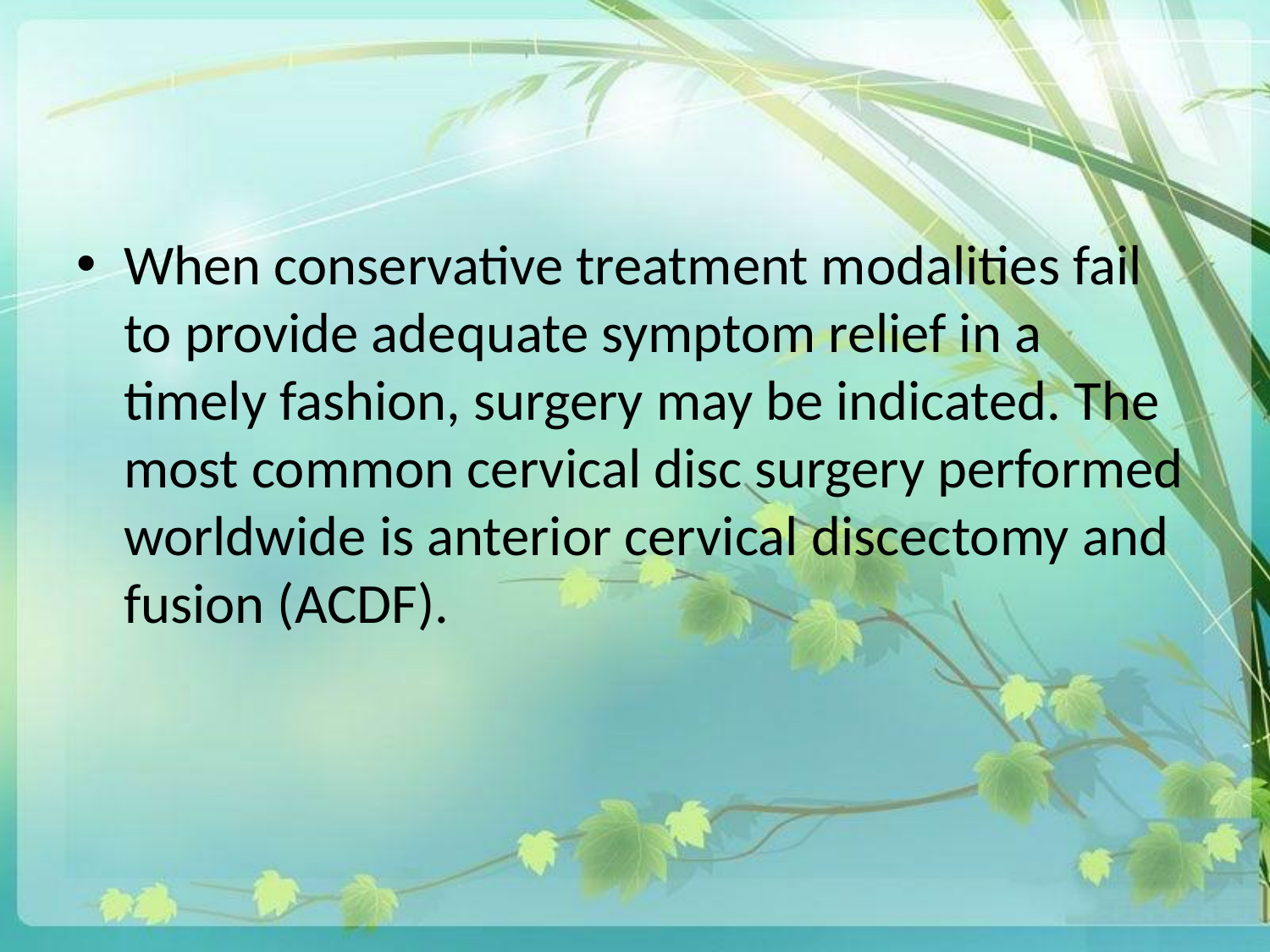

#
When conservative treatment modalities fail to provide adequate symptom relief in a timely fashion, surgery may be indicated. The most common cervical disc surgery performed worldwide is anterior cervical discectomy and fusion (ACDF).